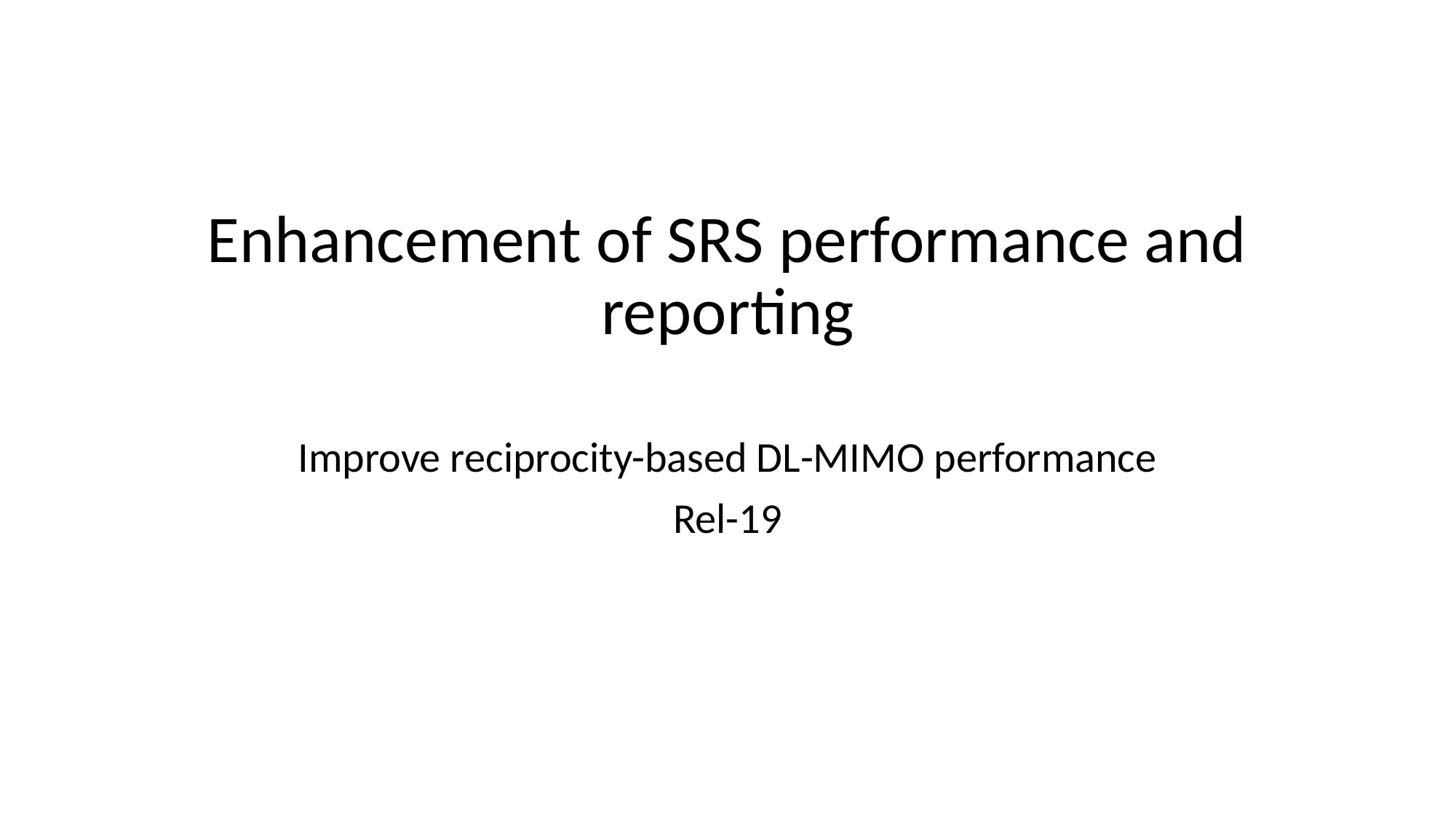

Enhancement of SRS performance and reporting
Improve reciprocity-based DL-MIMO performance
Rel-19